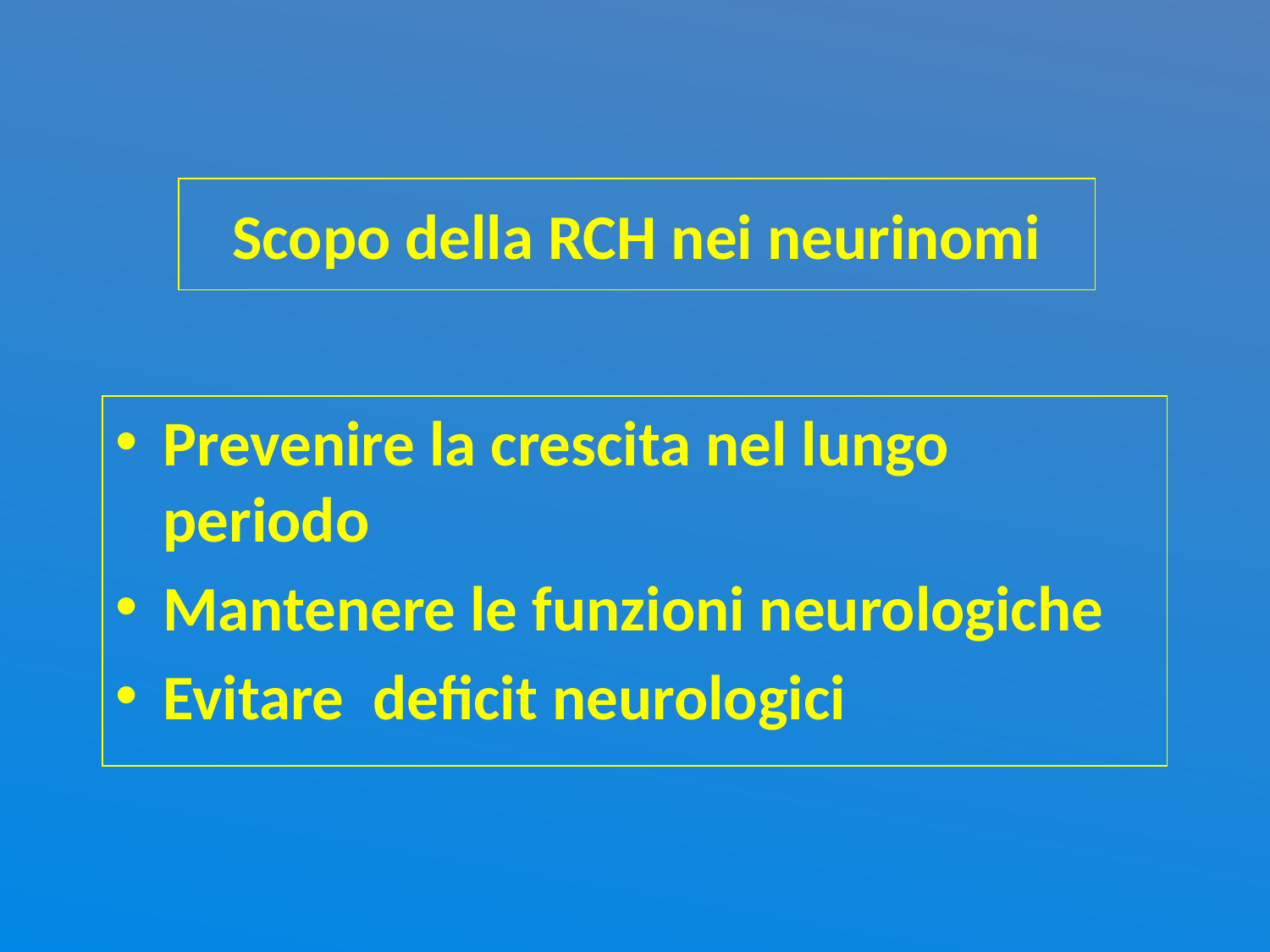

# Scopo della RCH nei neurinomi
Prevenire la crescita nel lungo periodo
Mantenere le funzioni neurologiche
Evitare  deficit neurologici